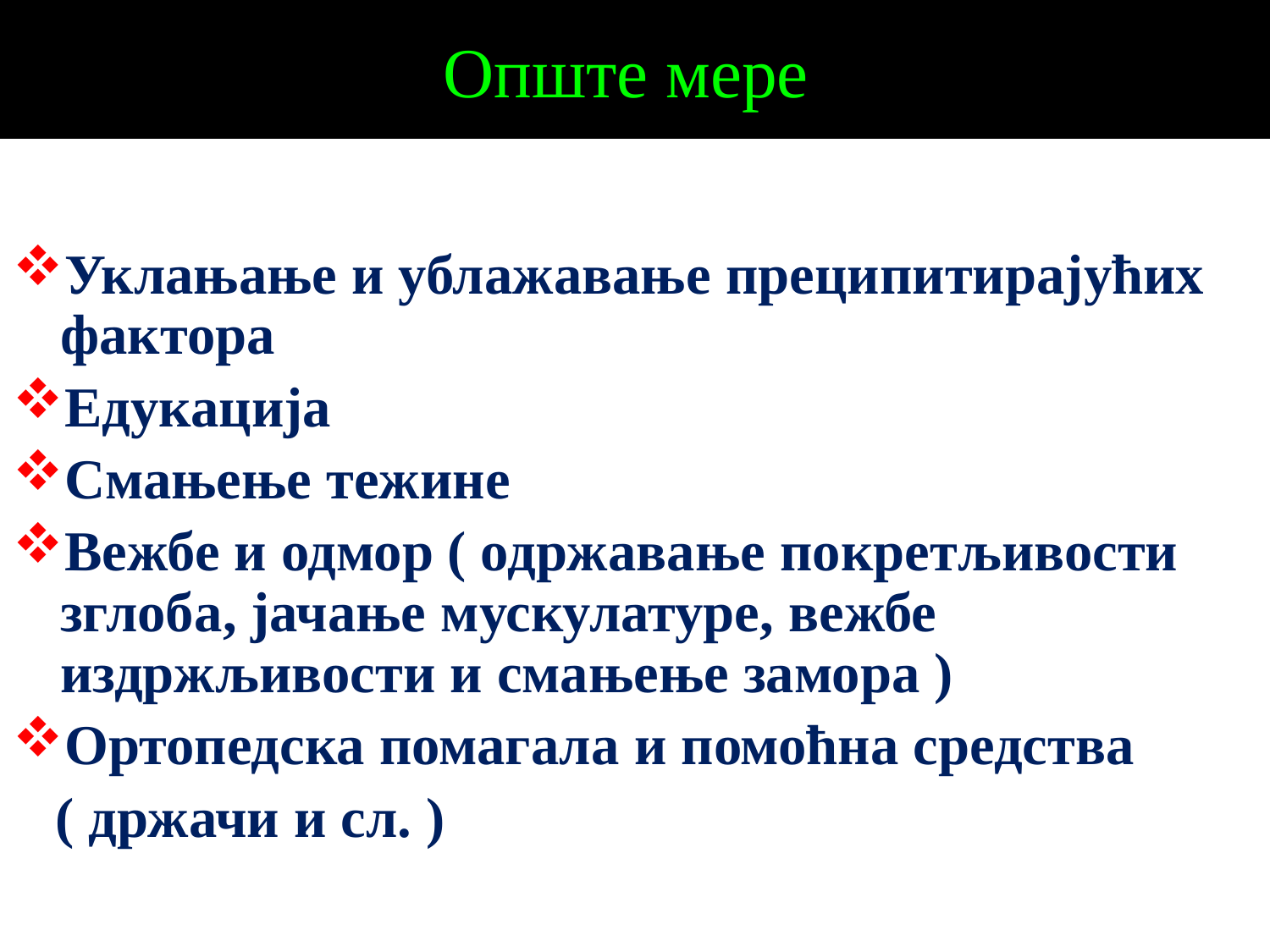

# Опште мере
Уклањање и ублажавање преципитирајућих фактора
Едукација
Смањење тежине
Вежбе и одмор ( одржавање покретљивости зглоба, јачање мускулатуре, вежбе издржљивости и смањење замора )
Ортопедска помагала и помоћна средства
   ( држачи и сл. )